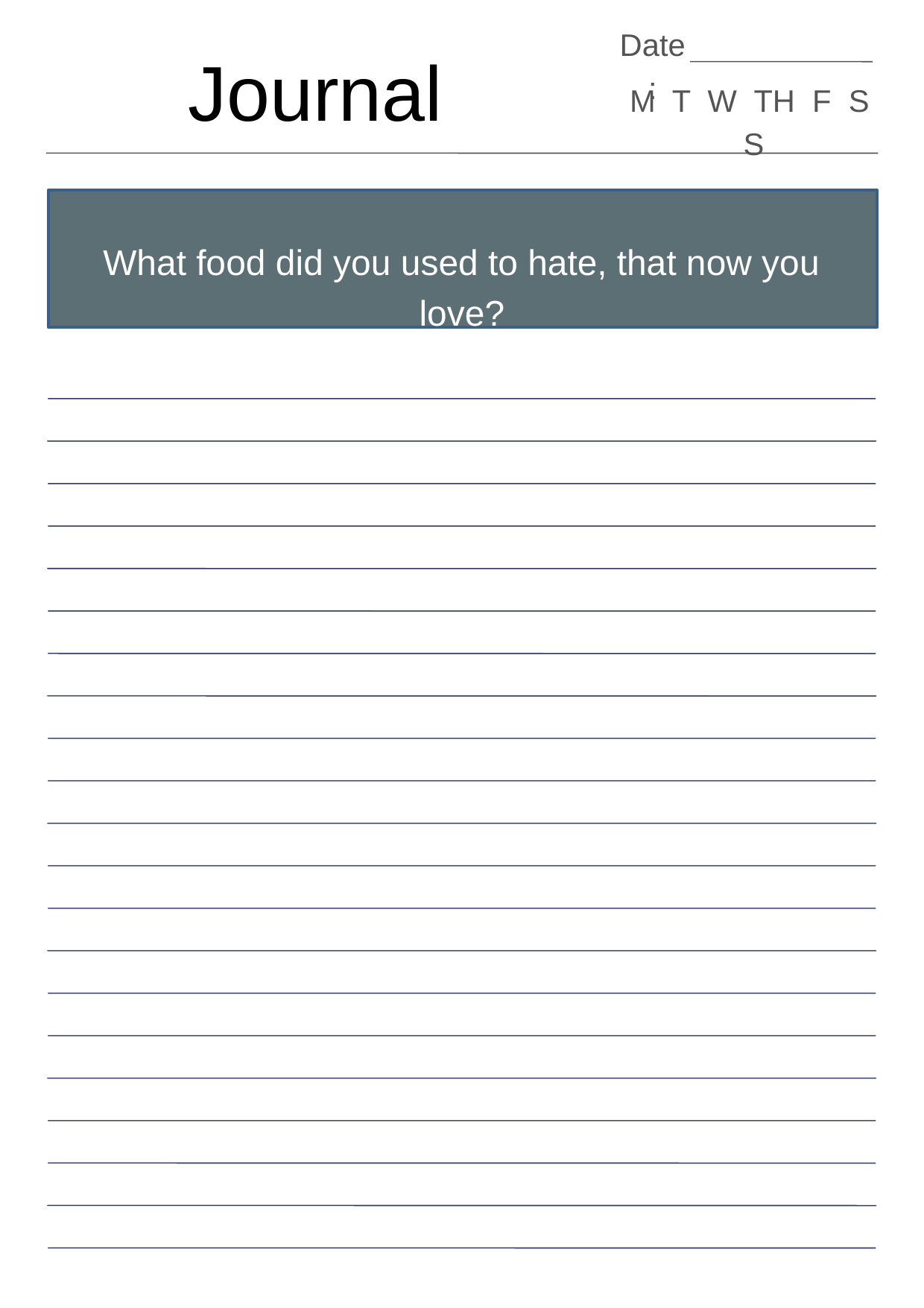

Date:
Journal

M  T  W  TH  F  S  S

What food did you used to hate, that now you love?